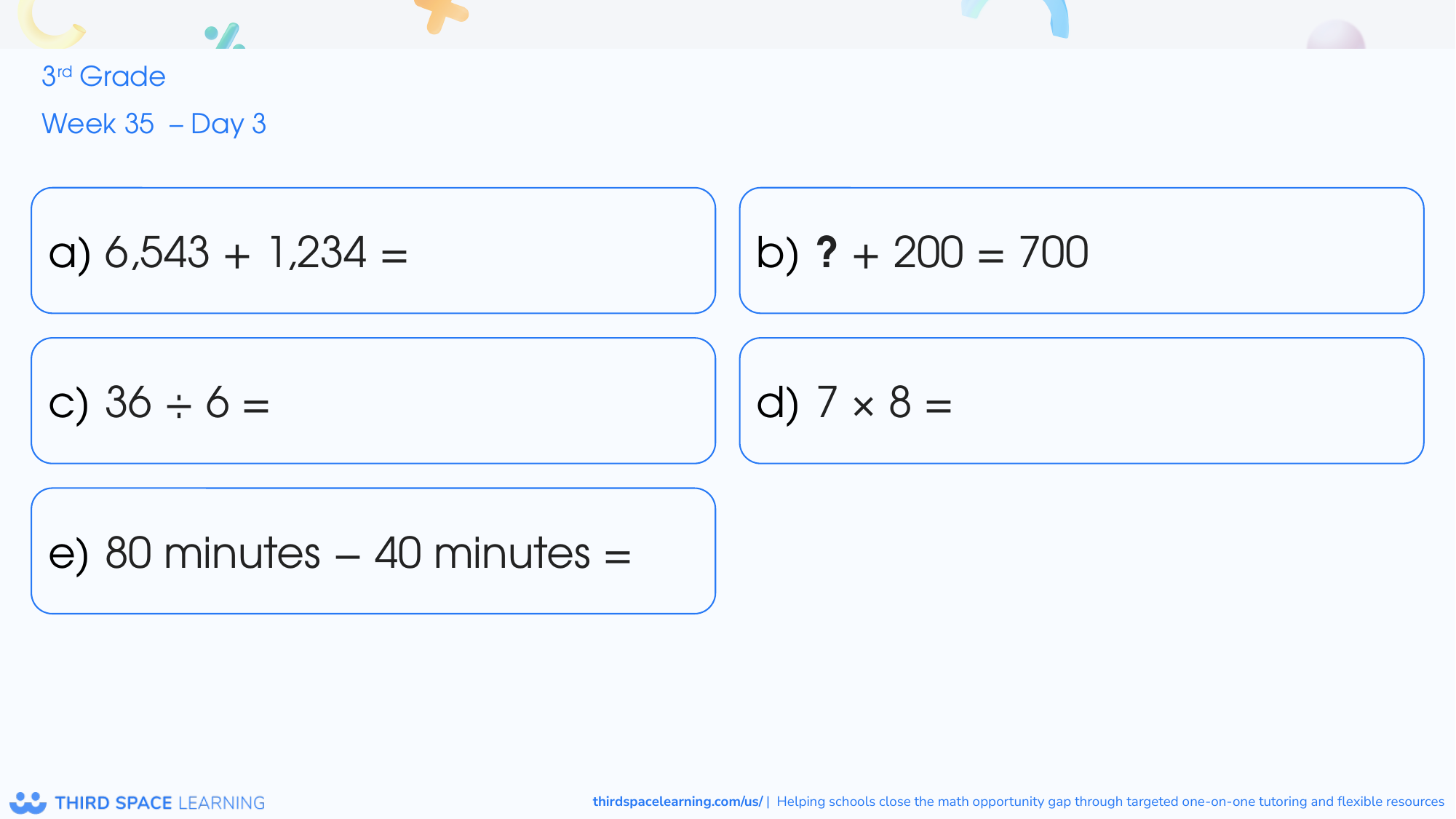

3rd Grade
Week 35  – Day 3
6,543 + 1,234 =
? + 200 = 700
36 ÷ 6 =
7 × 8 =
80 minutes − 40 minutes =